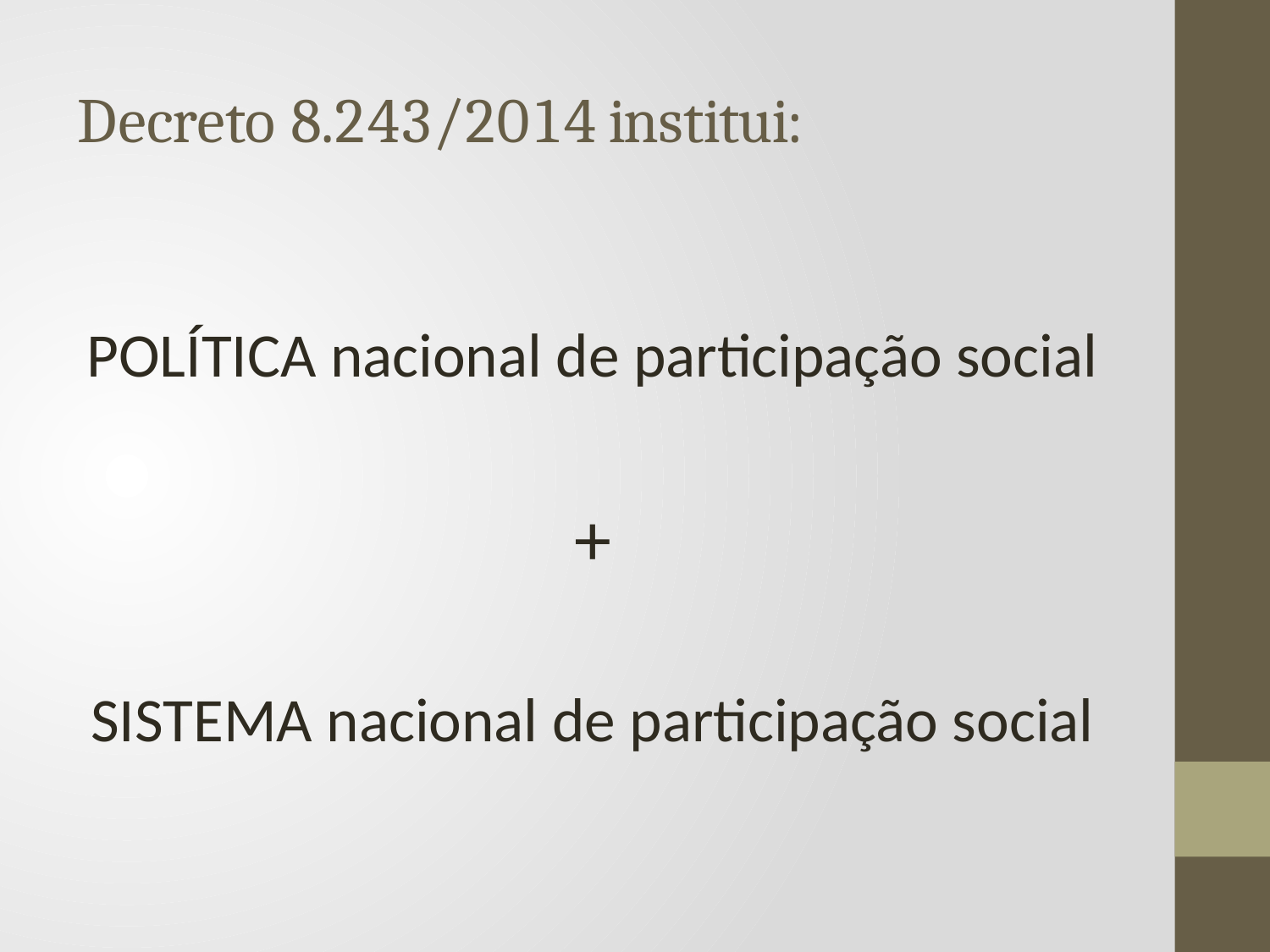

# Decreto 8.243/2014 institui:

POLÍTICA nacional de participação social

+

SISTEMA nacional de participação social